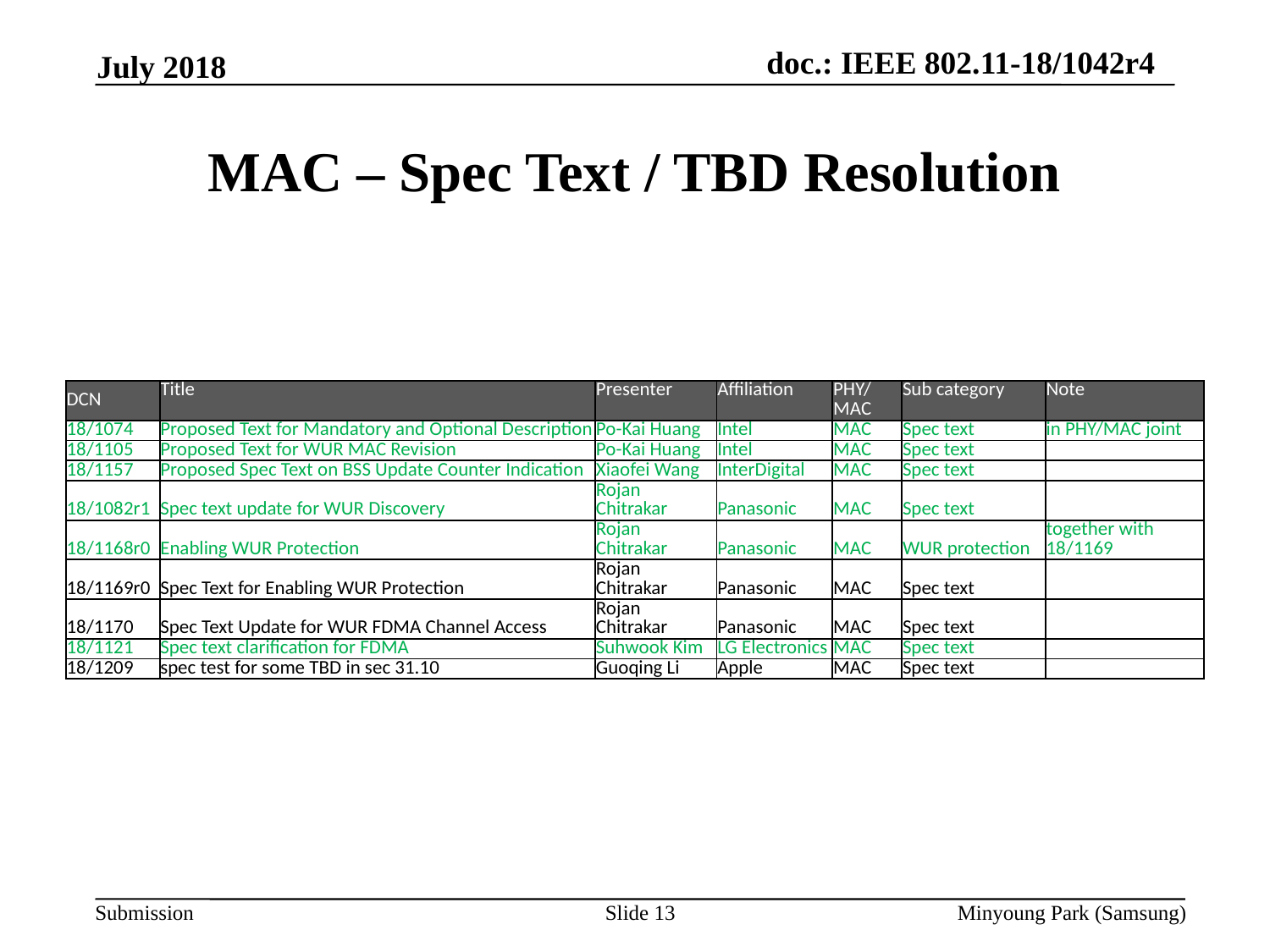

July 2018
# MAC – Spec Text / TBD Resolution
| DCN | Title | Presenter | Affiliation | PHY/MAC | Sub category | Note |
| --- | --- | --- | --- | --- | --- | --- |
| 18/1074 | Proposed Text for Mandatory and Optional Description | Po-Kai Huang | Intel | MAC | Spec text | in PHY/MAC joint |
| 18/1105 | Proposed Text for WUR MAC Revision | Po-Kai Huang | Intel | MAC | Spec text |  |
| 18/1157 | Proposed Spec Text on BSS Update Counter Indication | Xiaofei Wang | InterDigital | MAC | Spec text |  |
| 18/1082r1 | Spec text update for WUR Discovery | Rojan Chitrakar | Panasonic | MAC | Spec text |  |
| 18/1168r0 | Enabling WUR Protection | Rojan Chitrakar | Panasonic | MAC | WUR protection | together with 18/1169 |
| 18/1169r0 | Spec Text for Enabling WUR Protection | Rojan Chitrakar | Panasonic | MAC | Spec text |  |
| 18/1170 | Spec Text Update for WUR FDMA Channel Access | Rojan Chitrakar | Panasonic | MAC | Spec text |  |
| 18/1121 | Spec text clarification for FDMA | Suhwook Kim | LG Electronics | MAC | Spec text |  |
| 18/1209 | spec test for some TBD in sec 31.10 | Guoqing Li | Apple | MAC | Spec text |  |
Slide 13
Minyoung Park (Samsung)